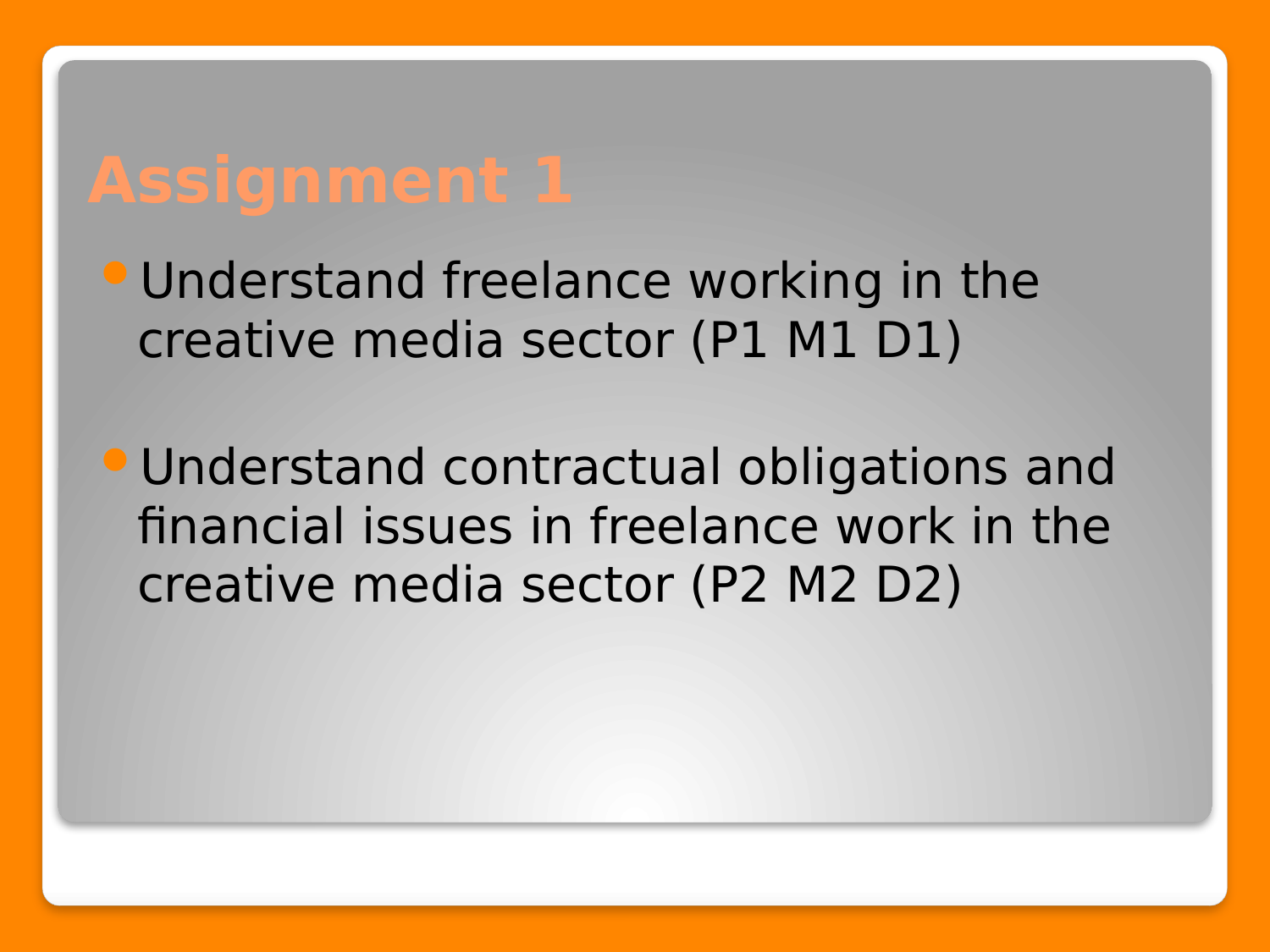

# Assignment 1
Understand freelance working in the creative media sector (P1 M1 D1)

Understand contractual obligations and financial issues in freelance work in the creative media sector (P2 M2 D2)